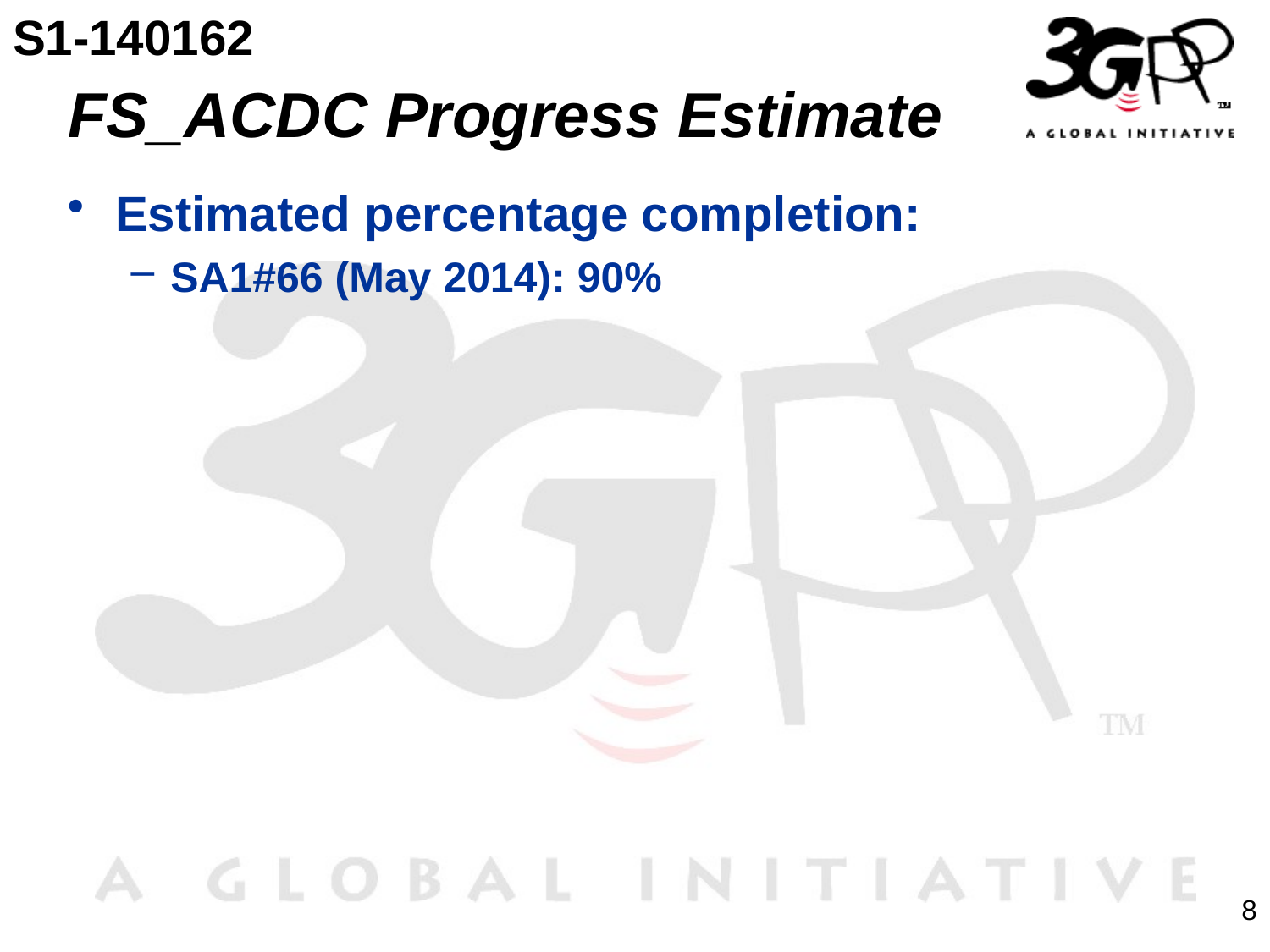

S1-140162
# FS_ACDC Progress Estimate
Estimated percentage completion:
SA1#66 (May 2014): 90%
8